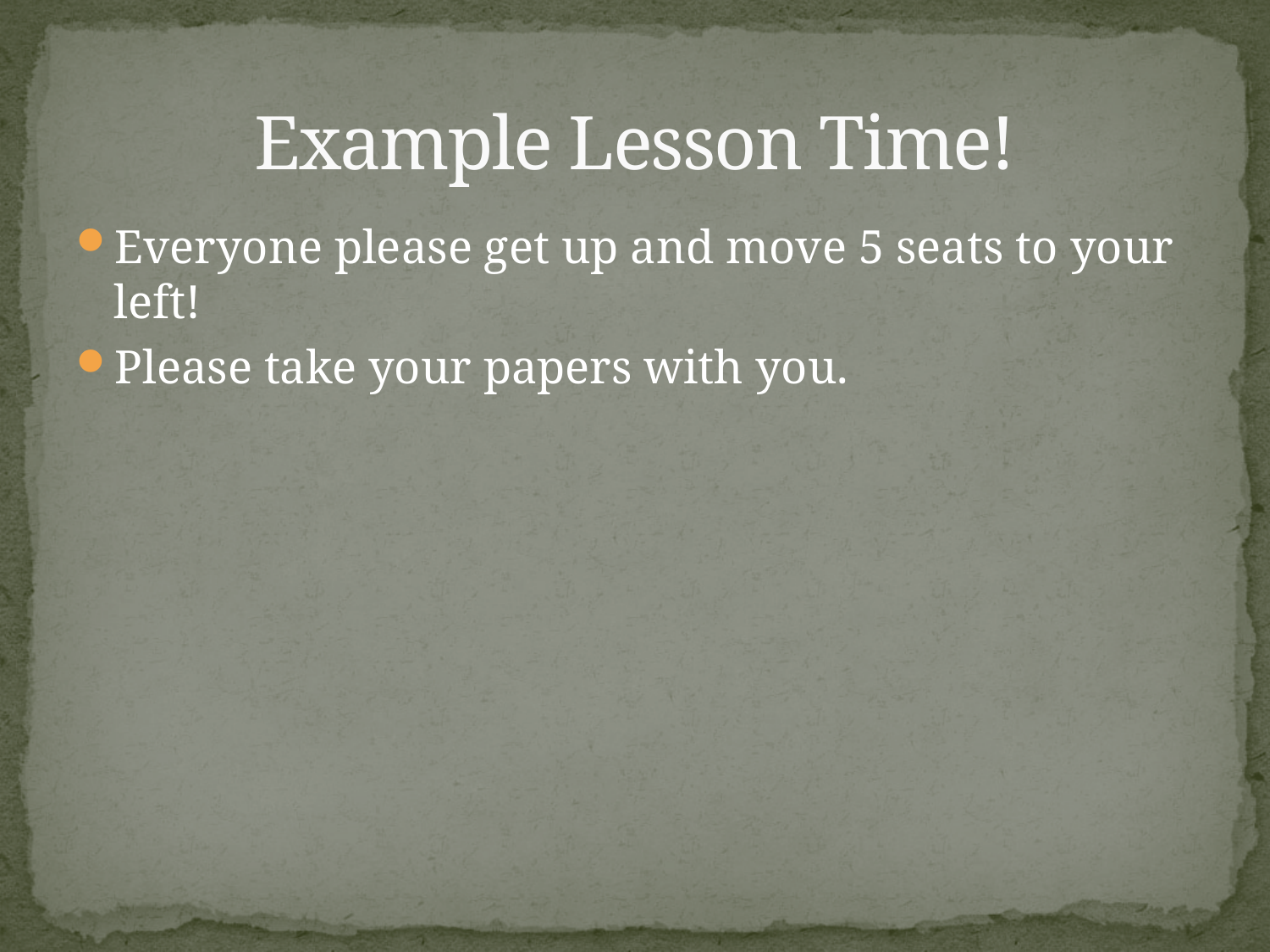

# Example Lesson Time!
Everyone please get up and move 5 seats to your left!
Please take your papers with you.